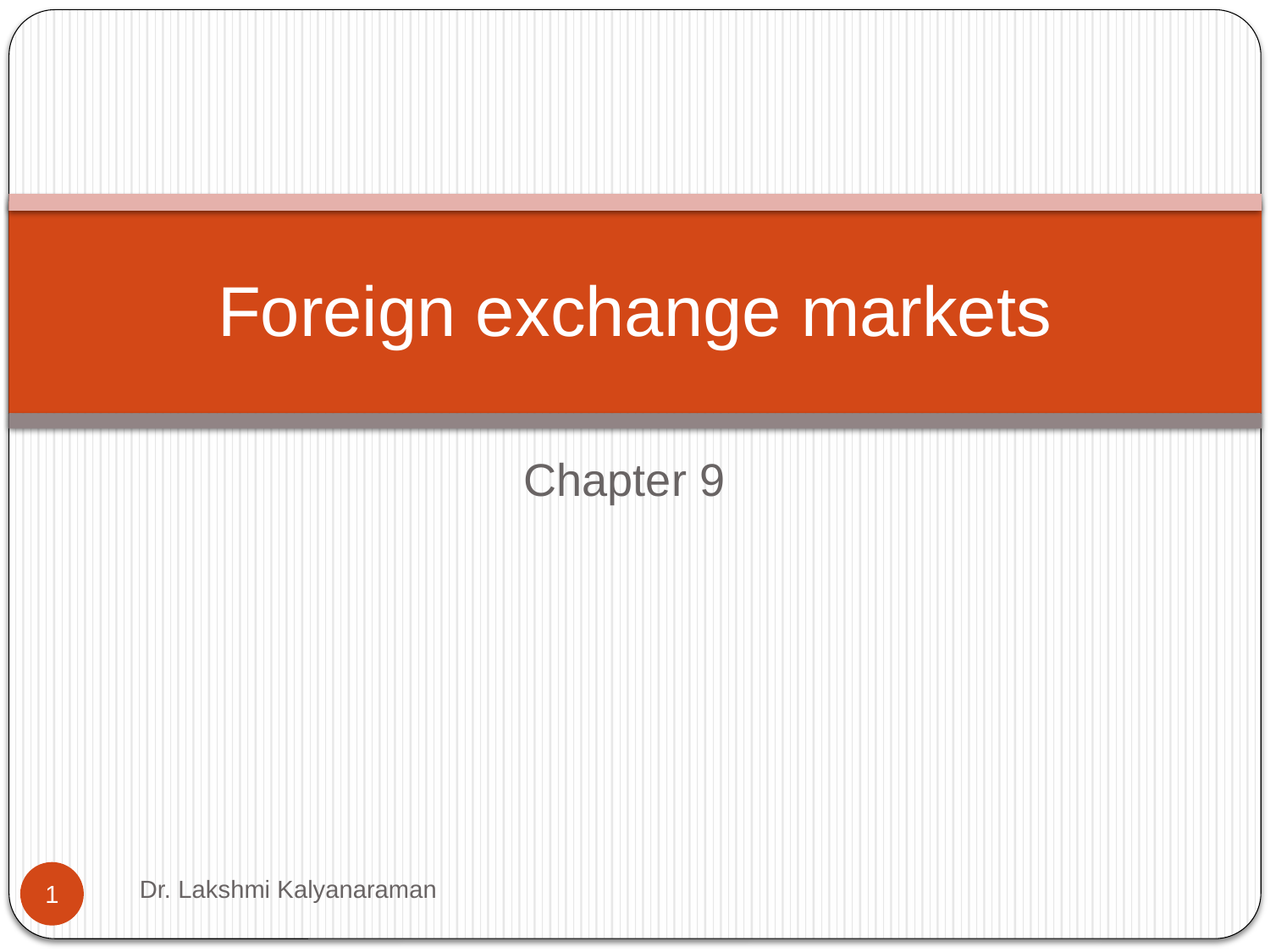

# Foreign exchange markets
Chapter 9
Dr. Lakshmi Kalyanaraman
1